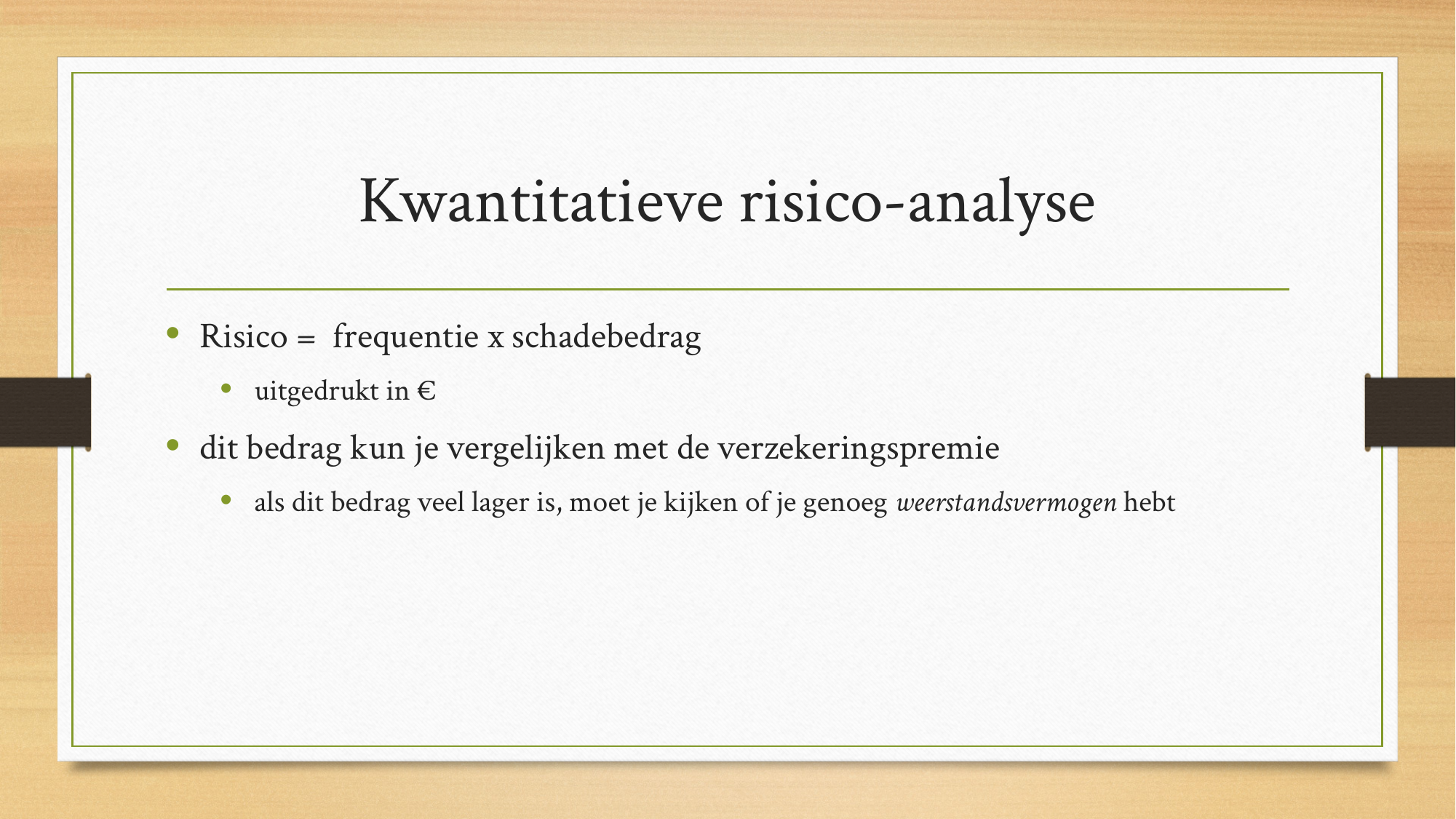

# Kwantitatieve risico-analyse
Risico =  frequentie x schadebedrag
uitgedrukt in €
dit bedrag kun je vergelijken met de verzekeringspremie
als dit bedrag veel lager is, moet je kijken of je genoeg weerstandsvermogen hebt